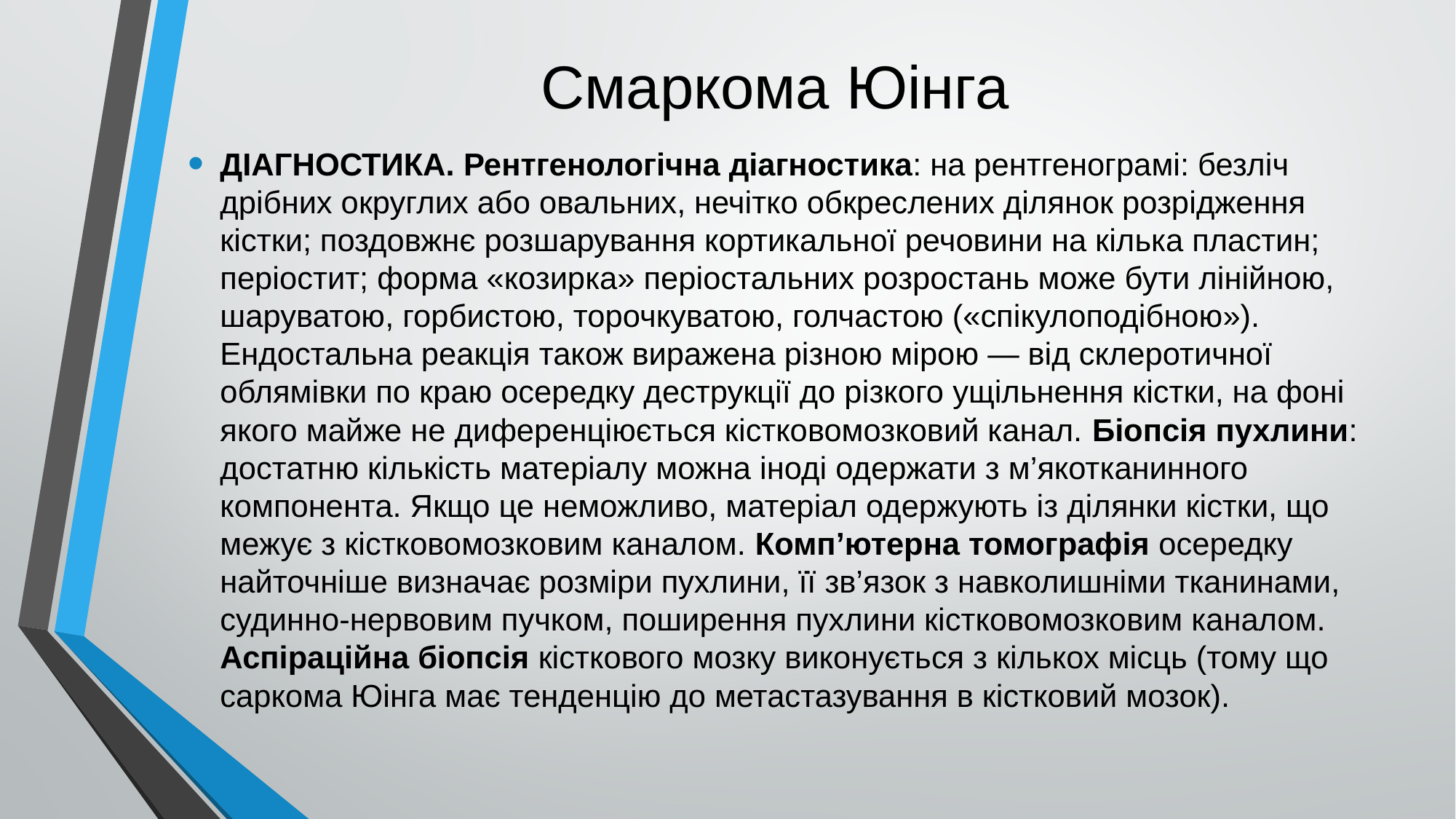

# Смаркома Юінга
ДІАГНОСТИКА. Рентгенологічна діагностика: на рентгенограмі: безліч дрібних округлих або овальних, нечітко обкреслених ділянок розрідження кістки; поздовжнє розшарування кортикальної речовини на кілька пластин; періостит; форма «козирка» періостальних розростань може бути лінійною, шаруватою, горбистою, торочкуватою, голчастою («спікулоподібною»). Ендостальна реакція також виражена різною мірою — від склеротичної облямівки по краю осередку деструкції до різкого ущільнення кістки, на фоні якого майже не диференціюється кістковомозковий канал. Біопсія пухлини: достатню кількість матеріалу можна іноді одержати з м’якотканинного компонента. Якщо це неможливо, матеріал одержують із ділянки кістки, що межує з кістковомозковим каналом. Комп’ютерна томографія осередку найточніше визначає розміри пухлини, її зв’язок з навколишніми тканинами, судинно-нервовим пучком, поширення пухлини кістковомозковим каналом. Аспіраційна біопсія кісткового мозку виконується з кількох місць (тому що саркома Юінга має тенденцію до метастазування в кістковий мозок).